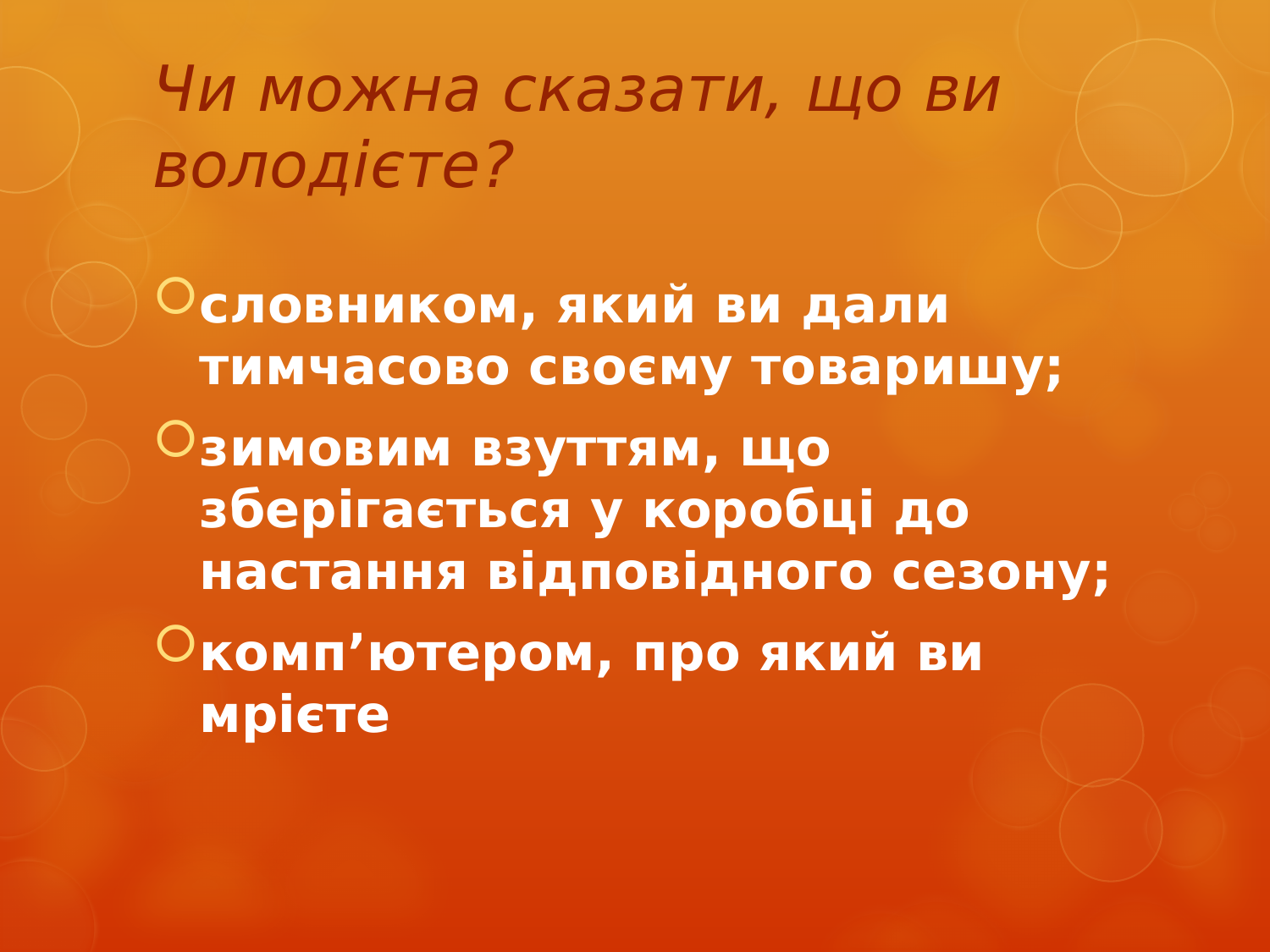

# Чи можна сказати, що ви володієте?
словником, який ви дали тимчасово своєму товаришу;
зимовим взуттям, що зберігається у коробці до настання відповідного сезону;
комп’ютером, про який ви мрієте